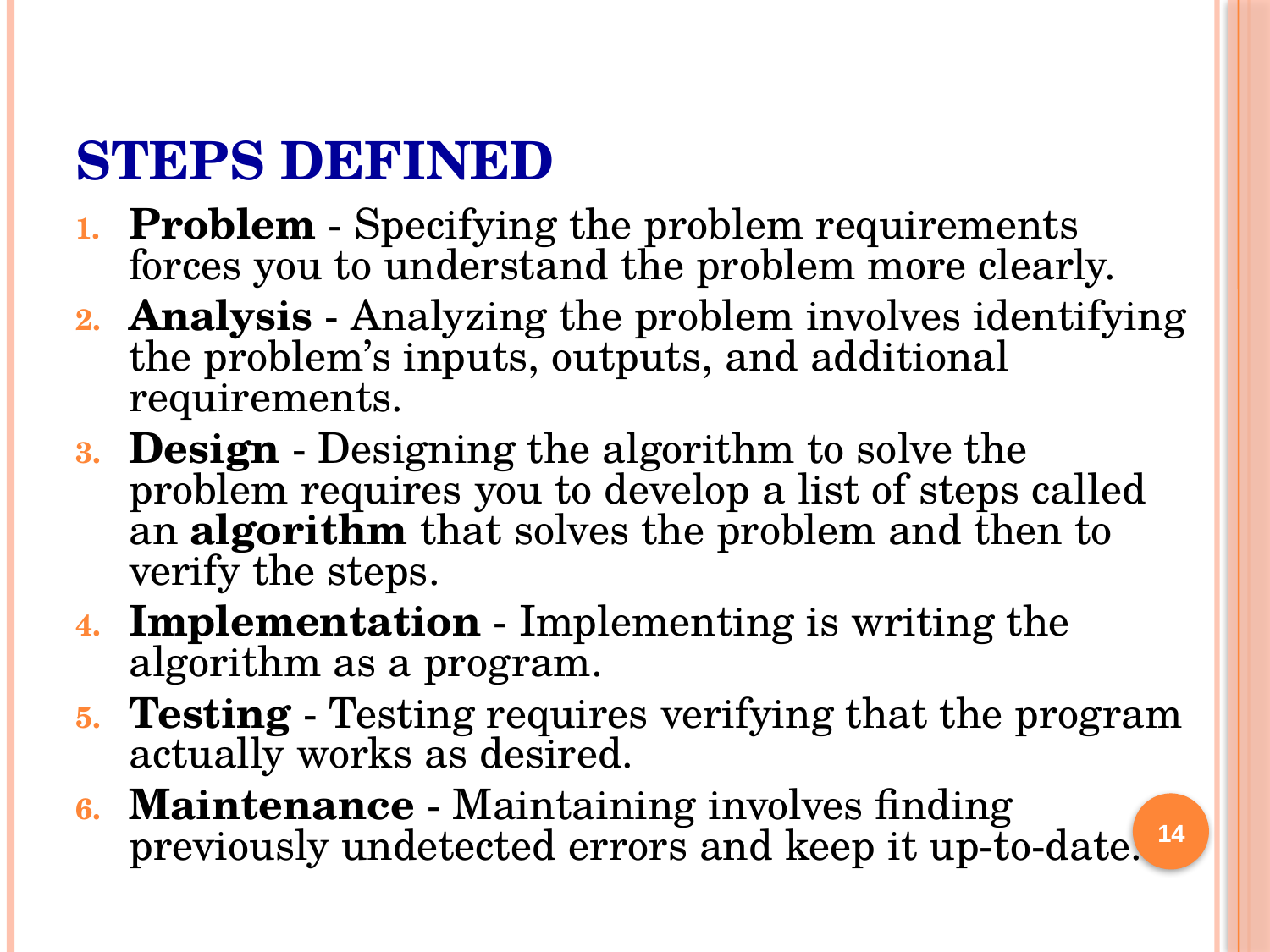

# Steps Defined
Problem - Specifying the problem requirements forces you to understand the problem more clearly.
Analysis - Analyzing the problem involves identifying the problem’s inputs, outputs, and additional requirements.
Design - Designing the algorithm to solve the problem requires you to develop a list of steps called an algorithm that solves the problem and then to verify the steps.
Implementation - Implementing is writing the algorithm as a program.
Testing - Testing requires verifying that the program actually works as desired.
Maintenance - Maintaining involves finding previously undetected errors and keep it up-to-date.
14